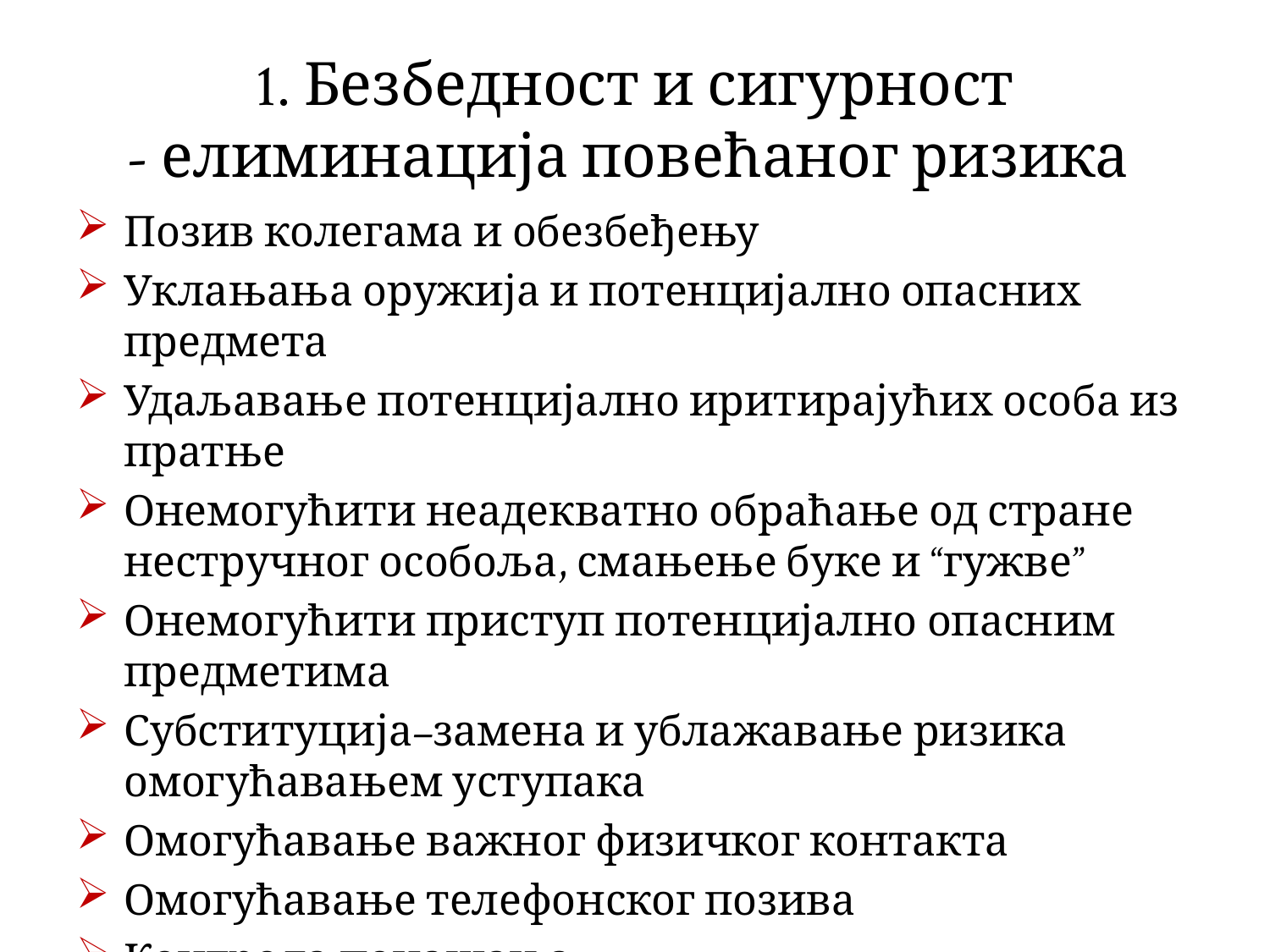

# 1. Безбедност и сигурност - елиминација повећаног ризика
Позив колегама и обезбеђењу
Уклањања оружија и потенцијално опасних предмета
Удаљавање потенцијално иритирајућих особа из пратње
Онемогућити неадекватно обраћање од стране нестручног особоља, смањење буке и “гужве”
Онемогућити приступ потенцијално опасним предметима
Субституција–замена и ублажавање ризика омогућавањем уступака
Омогућавање важног физичког контакта
Омогућавање телефонског позива
Контрола понашања
Изолација и фиксација